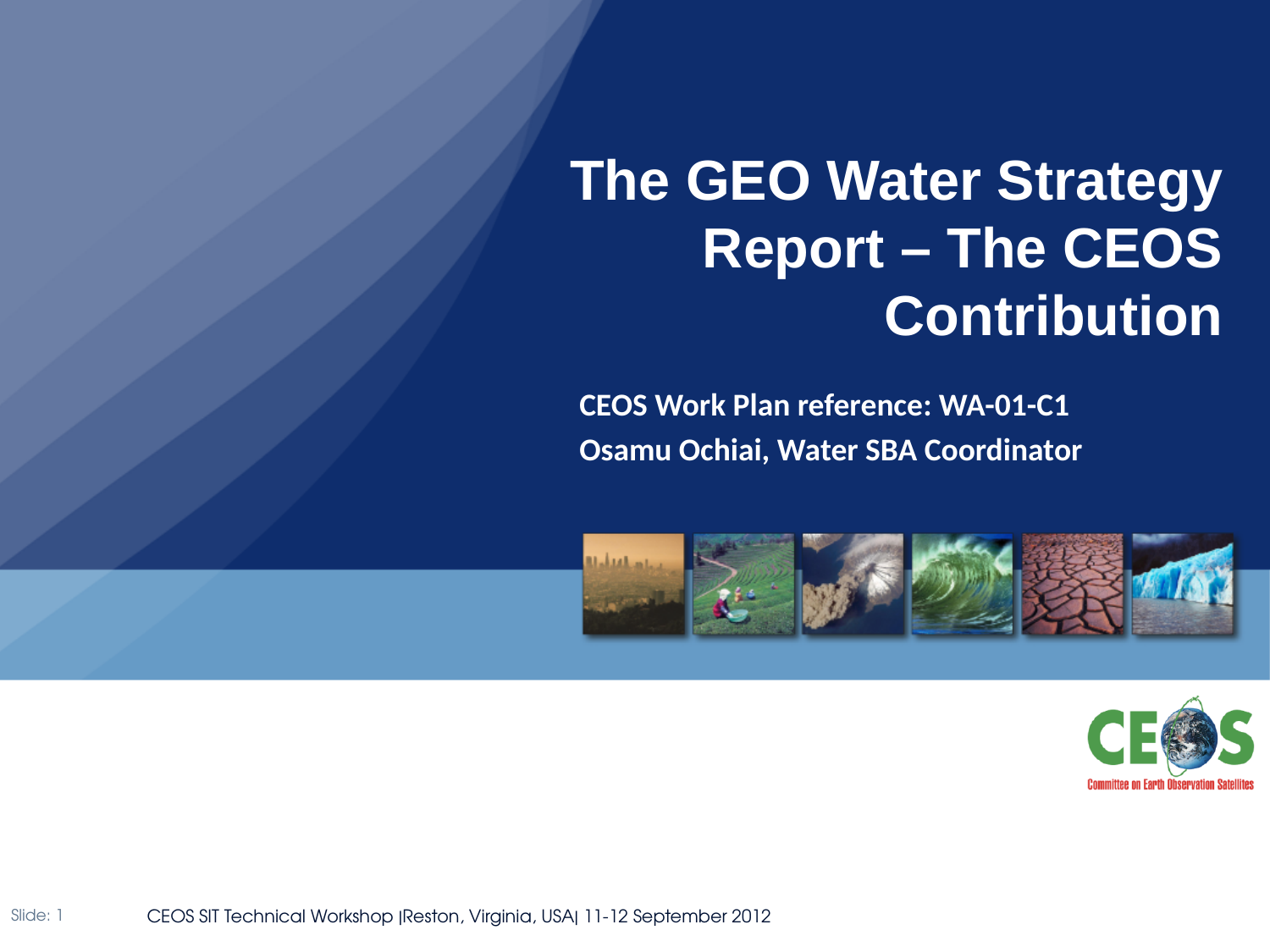

# The GEO Water Strategy Report – The CEOS Contribution
CEOS Work Plan reference: WA-01-C1
Osamu Ochiai, Water SBA Coordinator